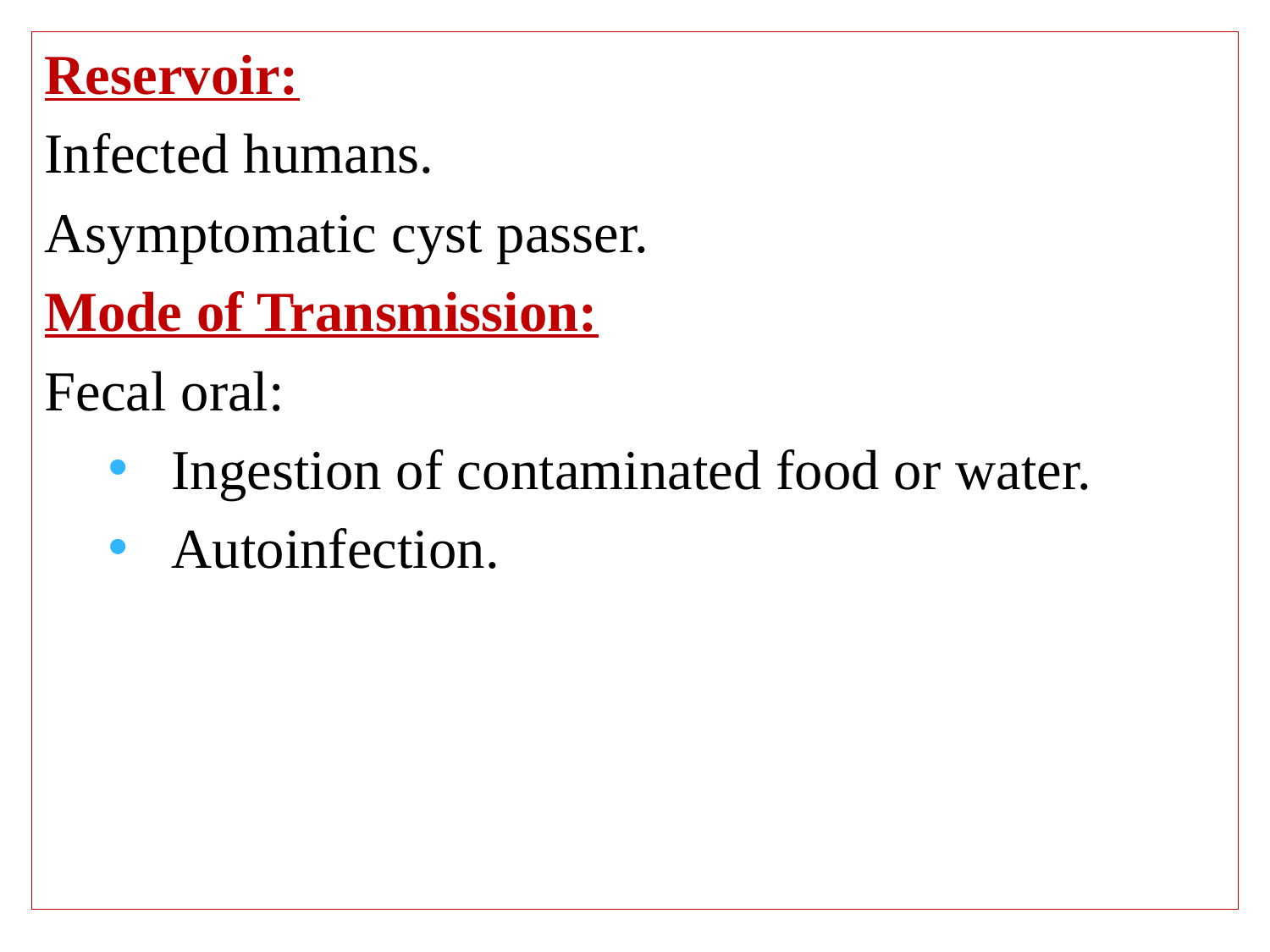

# N
Reservoir:
Infected humans.
Asymptomatic cyst passer.
Mode of Transmission:
Fecal oral:
Ingestion of contaminated food or water.
Autoinfection.